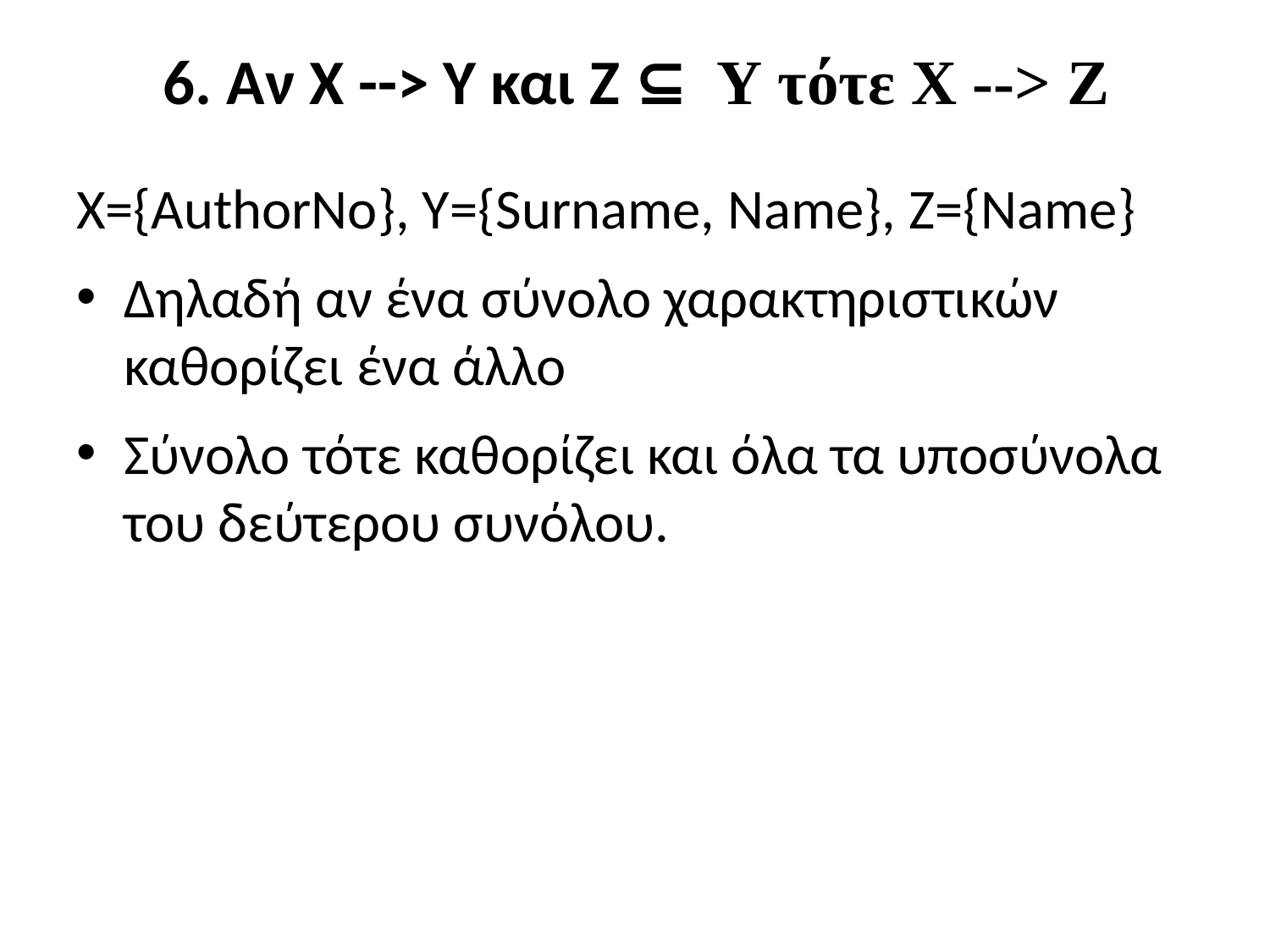

# 6. Αν Χ --> Υ και Ζ ⊆  Υ τότε Χ --> Ζ
X={AuthorNo}, Y={Surname, Name}, Z={Name}
Δηλαδή αν ένα σύνολο χαρακτηριστικών καθορίζει ένα άλλο
Σύνολο τότε καθορίζει και όλα τα υποσύνολα του δεύτερου συνόλου.